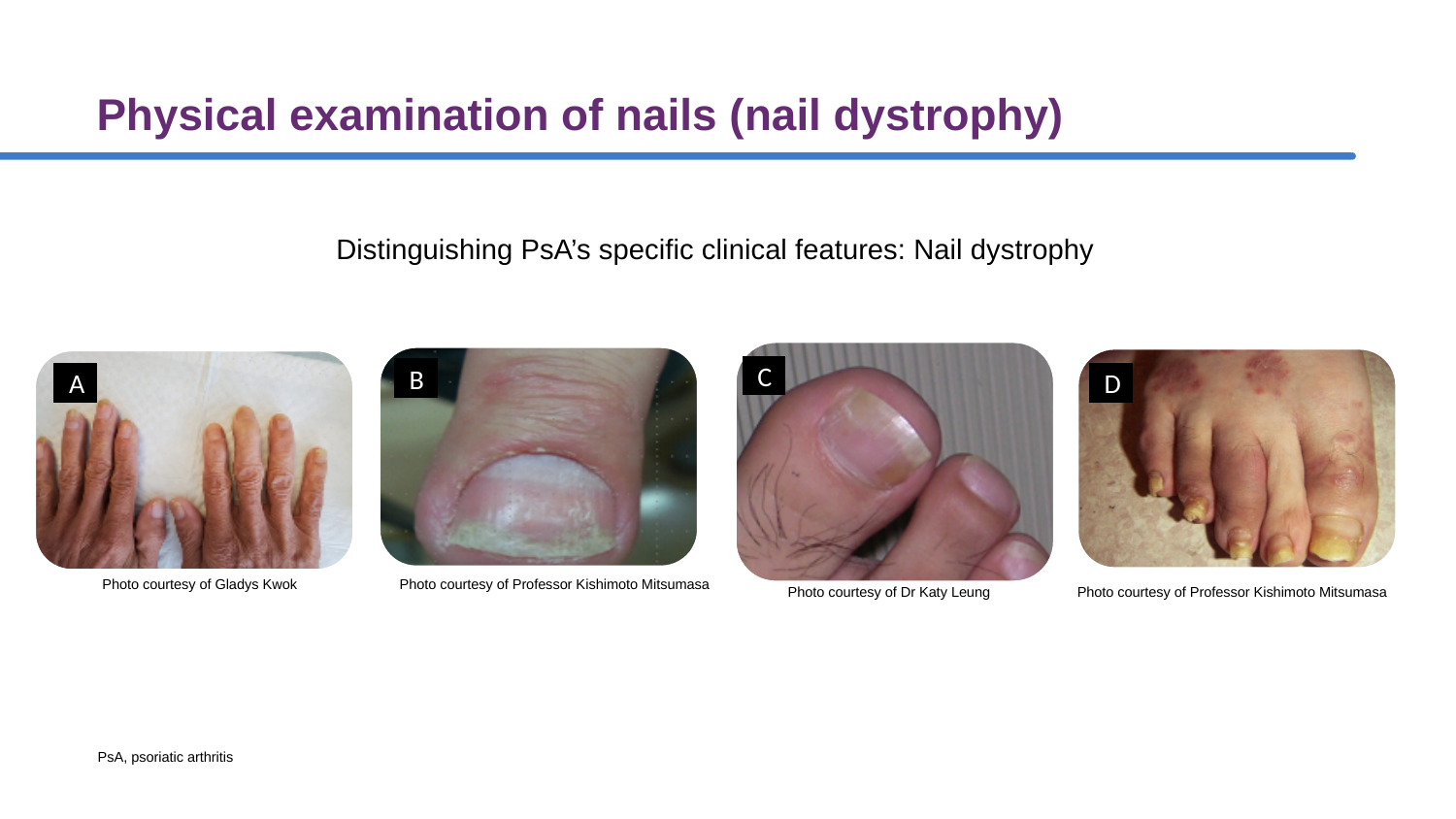

# Physical examination of nails (nail dystrophy)
Distinguishing PsA’s specific clinical features: Nail dystrophy

C
B
A
D
Photo courtesy of Gladys Kwok
Photo courtesy of Professor Kishimoto Mitsumasa
Photo courtesy of Dr Katy Leung
Photo courtesy of Professor Kishimoto Mitsumasa

PsA, psoriatic arthritis